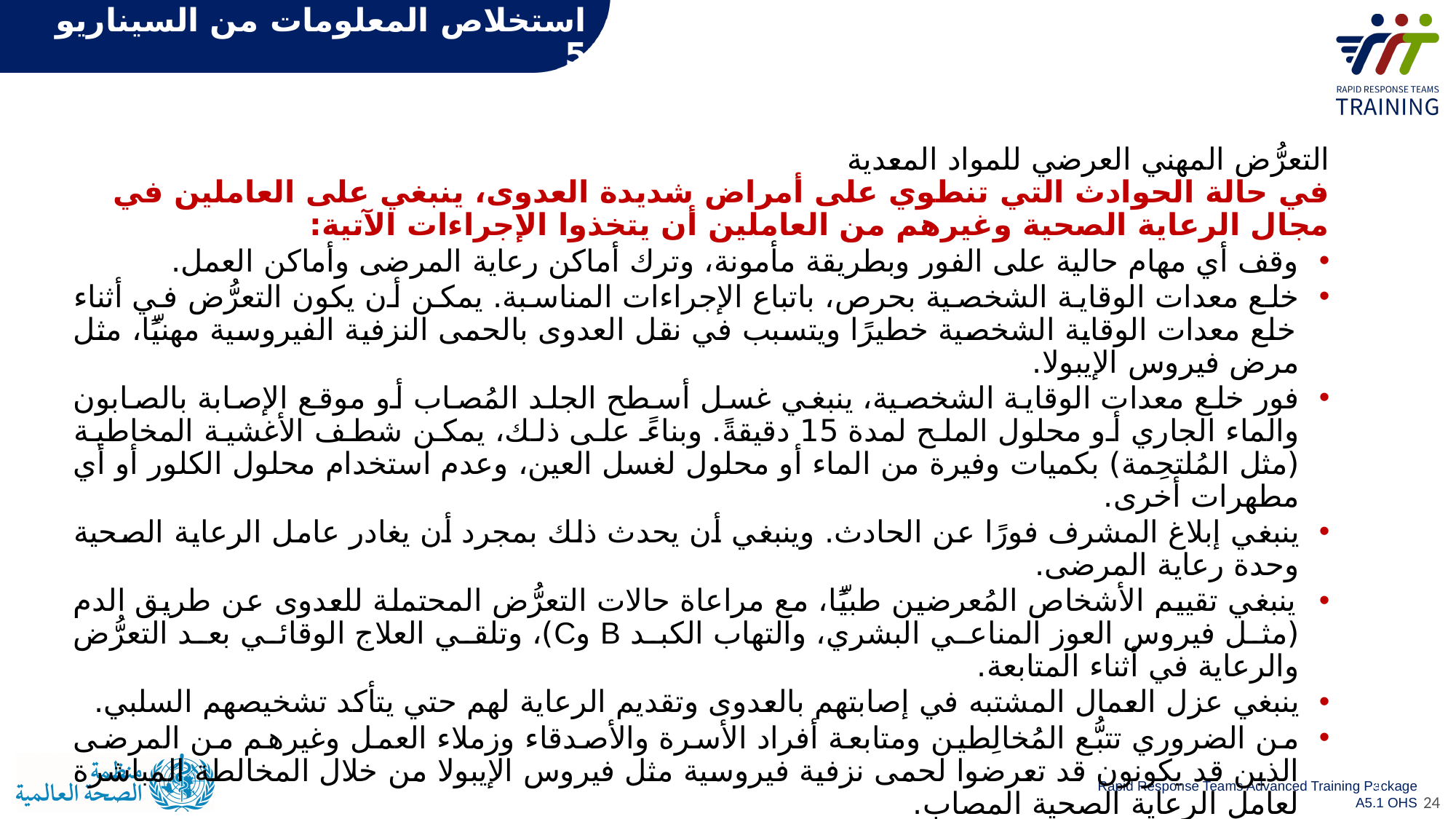

استخلاص المعلومات من السيناريو 5
التعرُّض المهني العرضي للمواد المعدية
في حالة الحوادث التي تنطوي على أمراض شديدة العدوى، ينبغي على العاملين في مجال الرعاية الصحية وغيرهم من العاملين أن يتخذوا الإجراءات الآتية:
وقف أي مهام حالية على الفور وبطريقة مأمونة، وترك أماكن رعاية المرضى وأماكن العمل.
خلع معدات الوقاية الشخصية بحرص، باتباع الإجراءات المناسبة. يمكن أن يكون التعرُّض في أثناء خلع معدات الوقاية الشخصية خطيرًا ويتسبب في نقل العدوى بالحمى النزفية الفيروسية مهنيًّا، مثل مرض فيروس الإيبولا.
فور خلع معدات الوقاية الشخصية، ينبغي غسل أسطح الجلد المُصاب أو موقع الإصابة بالصابون والماء الجاري أو محلول الملح لمدة 15 دقيقةً. وبناءً على ذلك، يمكن شطف الأغشية المخاطية (مثل المُلتحِمة) بكميات وفيرة من الماء أو محلول لغسل العين، وعدم استخدام محلول الكلور أو أي مطهرات أخرى.
ينبغي إبلاغ المشرف فورًا عن الحادث. وينبغي أن يحدث ذلك بمجرد أن يغادر عامل الرعاية الصحية وحدة رعاية المرضى.
ينبغي تقييم الأشخاص المُعرضين طبيًّا، مع مراعاة حالات التعرُّض المحتملة للعدوى عن طريق الدم (مثل فيروس العوز المناعي البشري، والتهاب الكبد B وC)، وتلقي العلاج الوقائي بعد التعرُّض والرعاية في أثناء المتابعة.
ينبغي عزل العمال المشتبه في إصابتهم بالعدوى وتقديم الرعاية لهم حتي يتأكد تشخيصهم السلبي.
من الضروري تتبُّع المُخالِطين ومتابعة أفراد الأسرة والأصدقاء وزملاء العمل وغيرهم من المرضى الذين قد يكونون قد تعرضوا لحمى نزفية فيروسية مثل فيروس الإيبولا من خلال المخالطة المباشرة لعامل الرعاية الصحية المصاب.
24